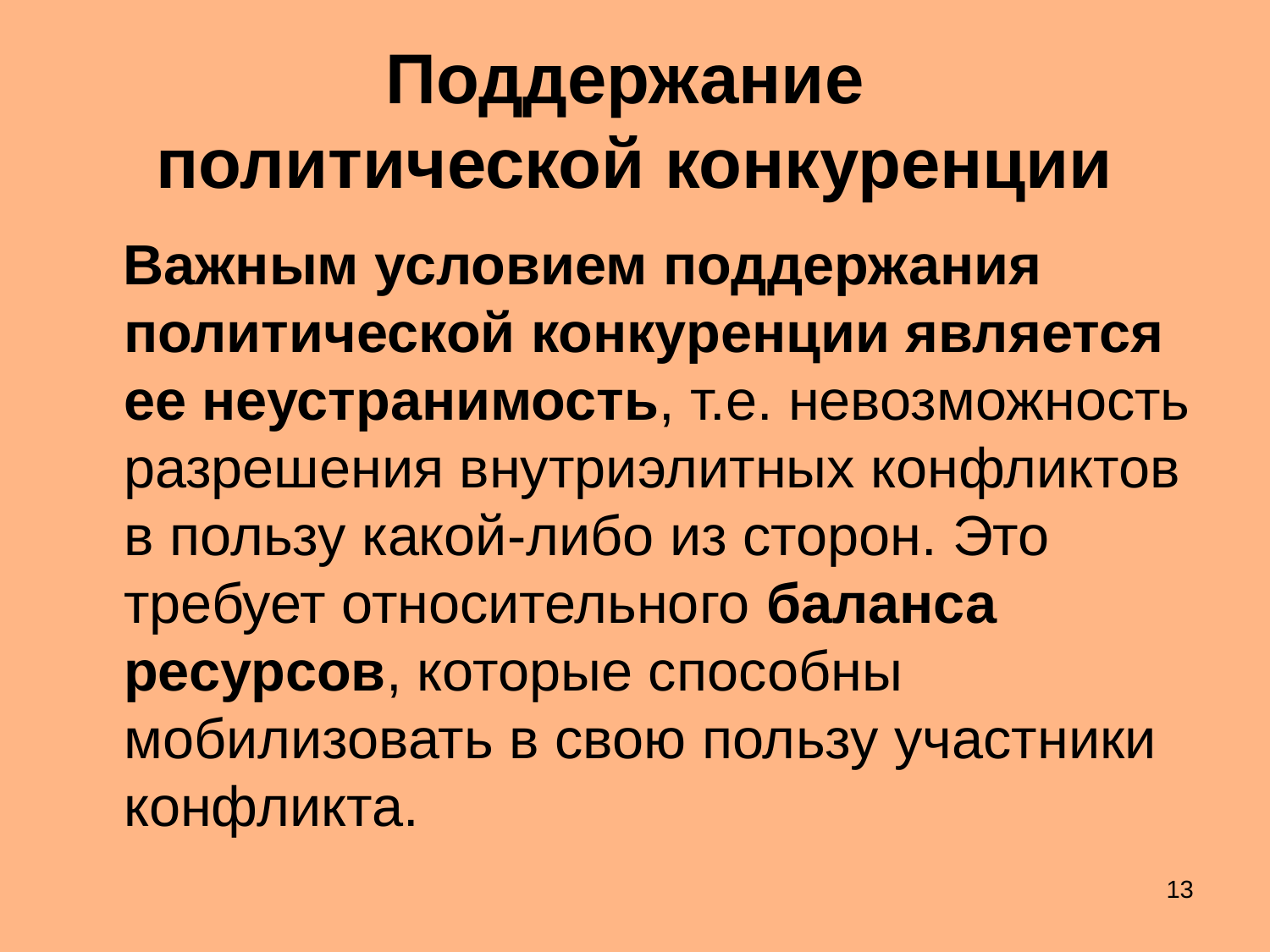

# Поддержание политической конкуренции
   Важным условием поддержания политической конкуренции является ее неустранимость, т.е. невозможность разрешения внутриэлитных конфликтов в пользу какой-либо из сторон. Это требует относительного баланса ресурсов, которые способны мобилизовать в свою пользу участники конфликта.
13